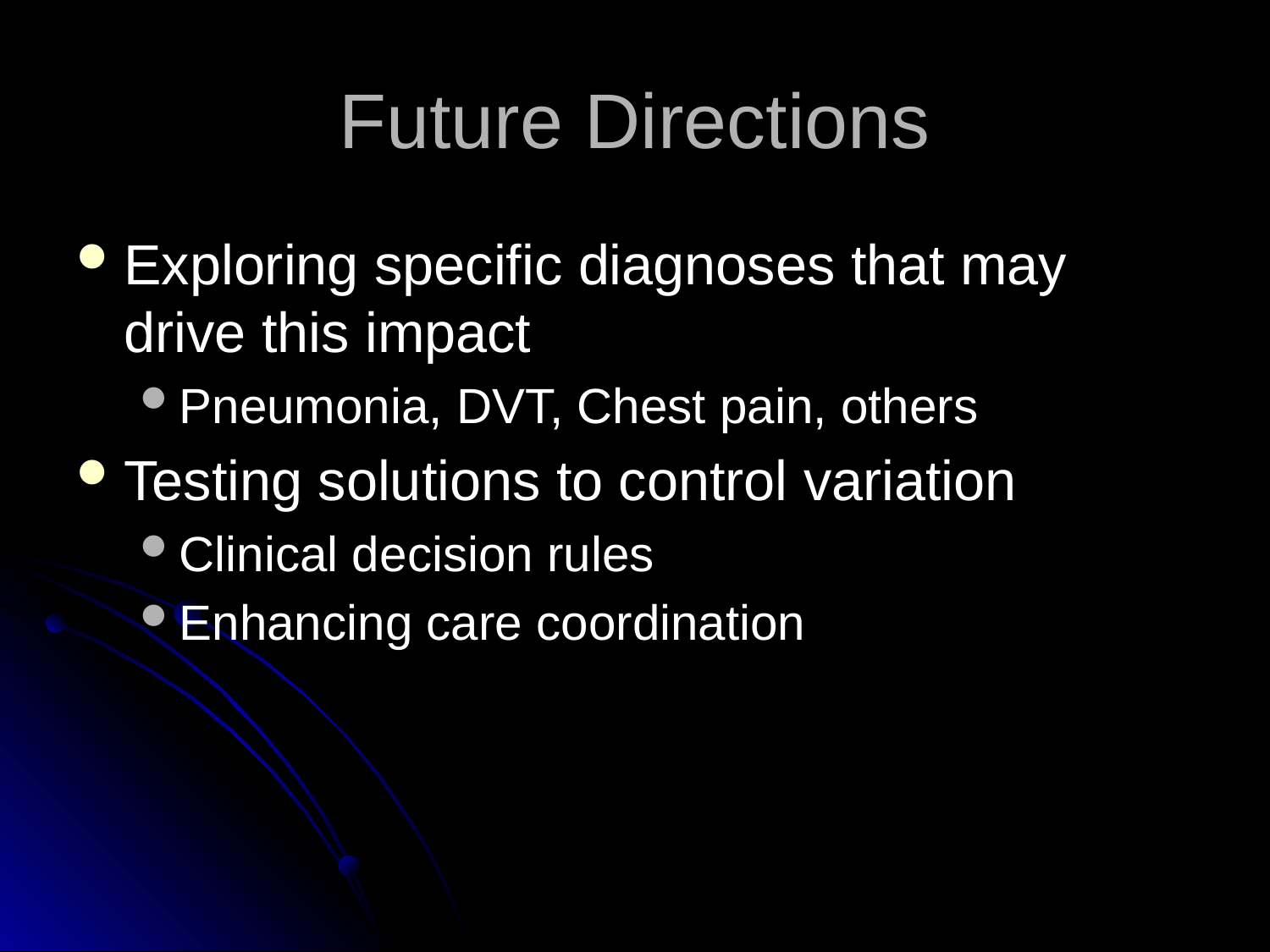

# Future Directions
Exploring specific diagnoses that may drive this impact
Pneumonia, DVT, Chest pain, others
Testing solutions to control variation
Clinical decision rules
Enhancing care coordination